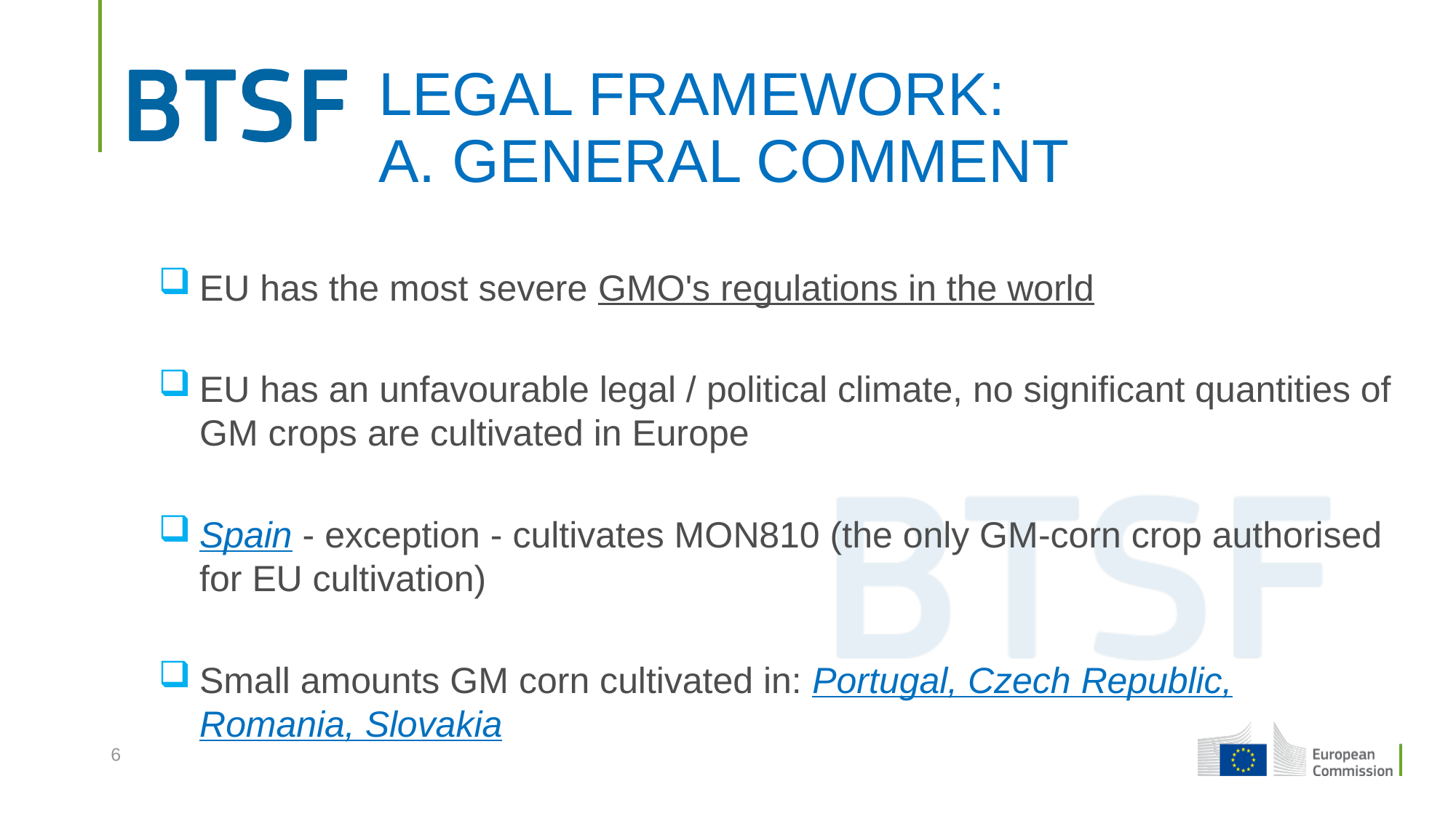

# LEGAL FRAMEWORK: A. GENERAL COMMENT

EU has the most severe GMO's regulations in the world

EU has an unfavourable legal / political climate, no significant quantities of GM crops are cultivated in Europe

Spain - exception - cultivates MON810 (the only GM-corn crop authorised for EU cultivation)

Small amounts GM corn cultivated in: Portugal, Czech Republic, Romania, Slovakia

6